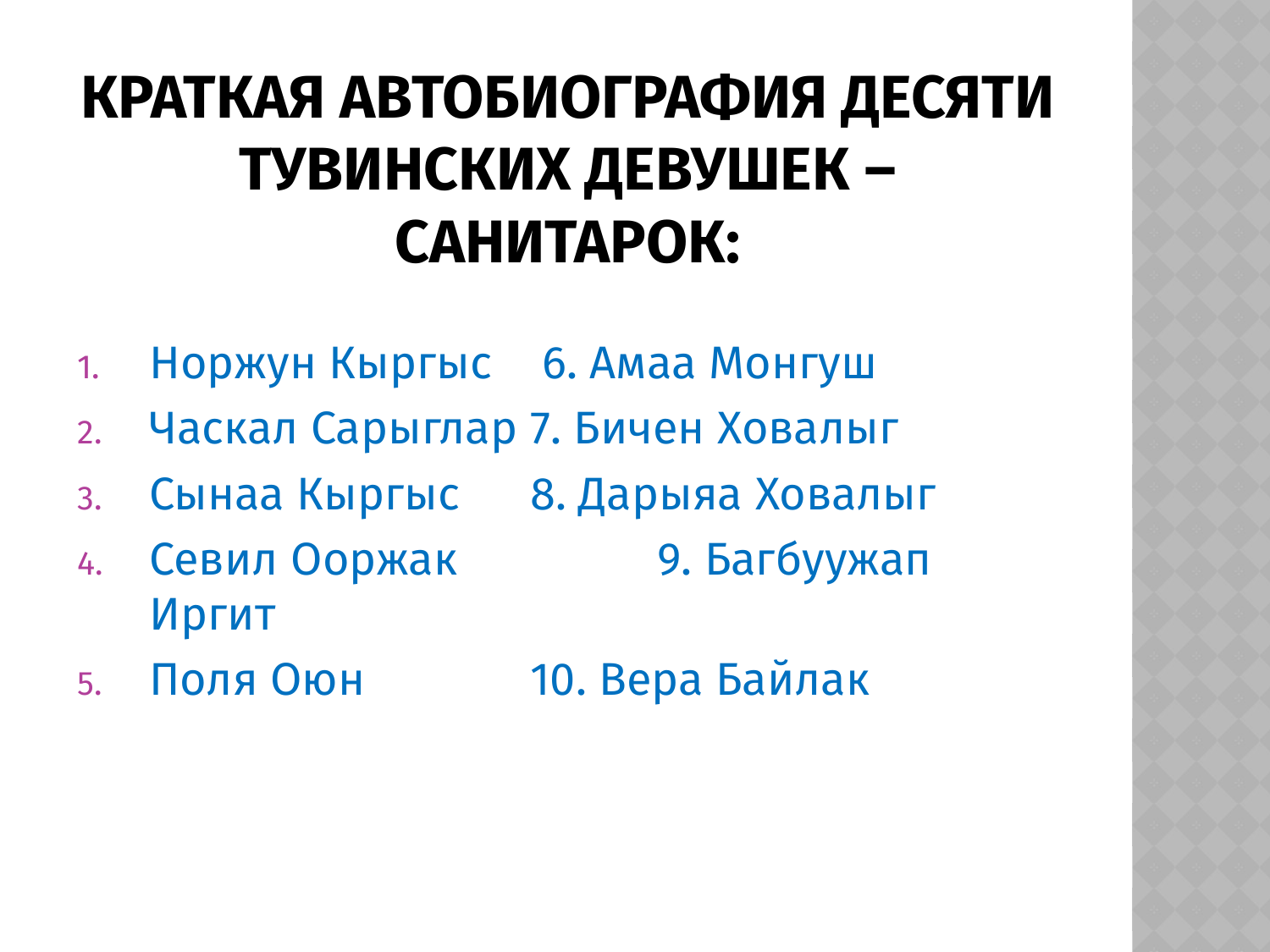

# Краткая автобиография десяти тувинских девушек – санитарок:
Норжун Кыргыс	 6. Амаа Монгуш
Часкал Сарыглар	7. Бичен Ховалыг
Сынаа Кыргыс 	8. Дарыяа Ховалыг
Севил Ооржак		9. Багбуужап Иргит
Поля Оюн		10. Вера Байлак